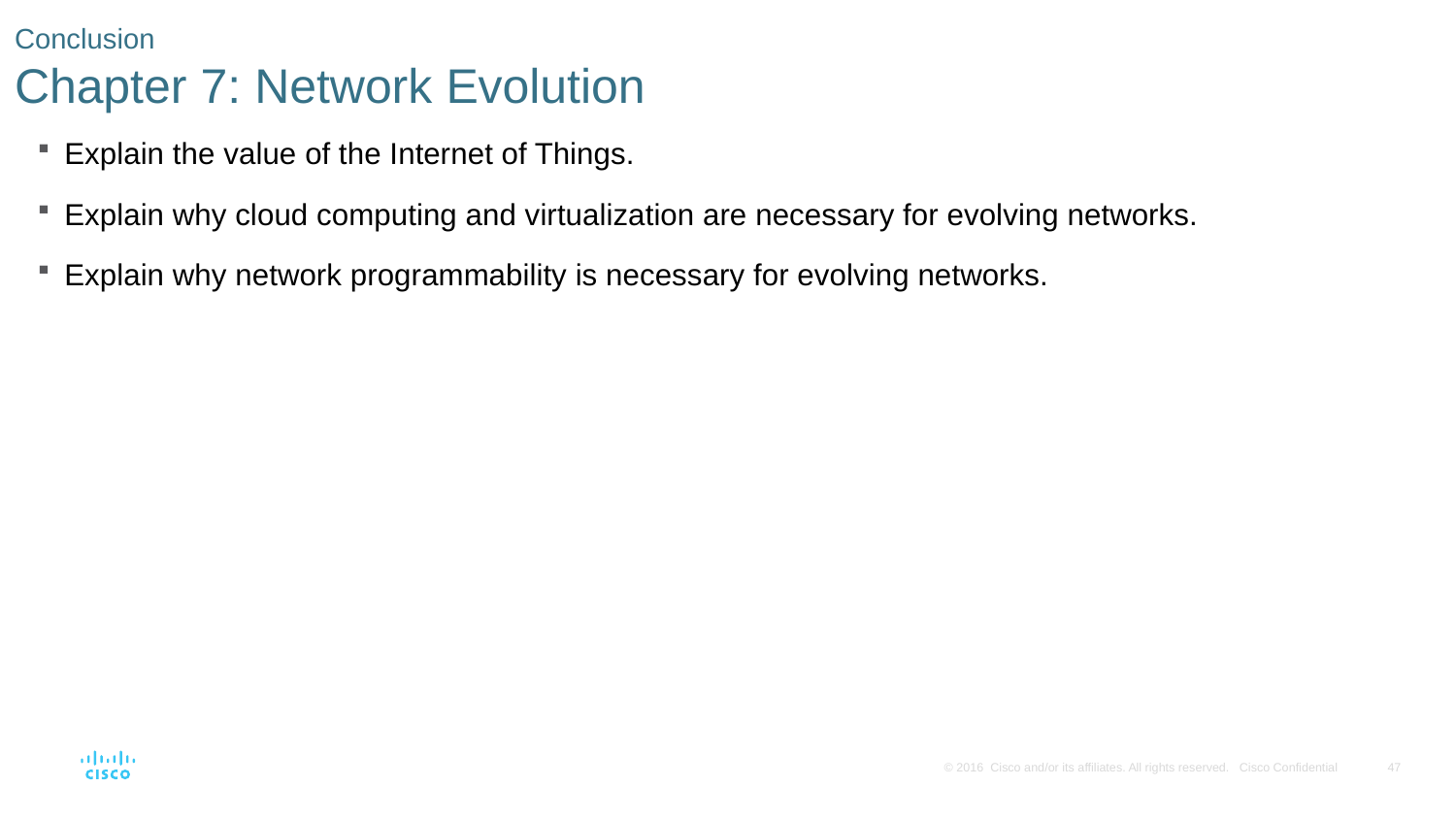

# Conclusion Chapter 7: Network Evolution
Explain the value of the Internet of Things.
Explain why cloud computing and virtualization are necessary for evolving networks.
Explain why network programmability is necessary for evolving networks.